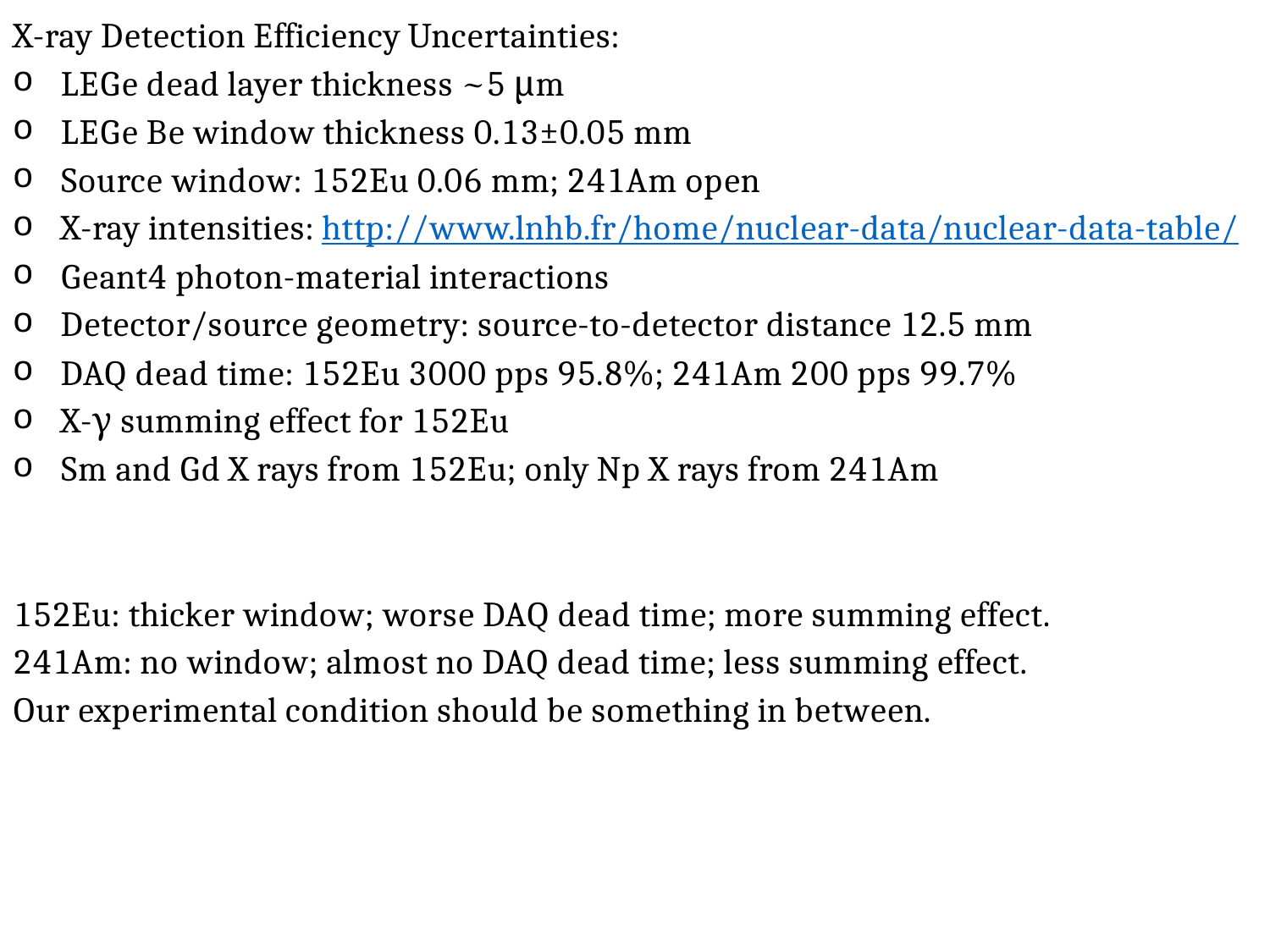

X-ray Detection Efficiency Uncertainties:
LEGe dead layer thickness ~5 μm
LEGe Be window thickness 0.13±0.05 mm
Source window: 152Eu 0.06 mm; 241Am open
X-ray intensities: http://www.lnhb.fr/home/nuclear-data/nuclear-data-table/
Geant4 photon-material interactions
Detector/source geometry: source-to-detector distance 12.5 mm
DAQ dead time: 152Eu 3000 pps 95.8%; 241Am 200 pps 99.7%
X-γ summing effect for 152Eu
Sm and Gd X rays from 152Eu; only Np X rays from 241Am

152Eu: thicker window; worse DAQ dead time; more summing effect.
241Am: no window; almost no DAQ dead time; less summing effect.
Our experimental condition should be something in between.